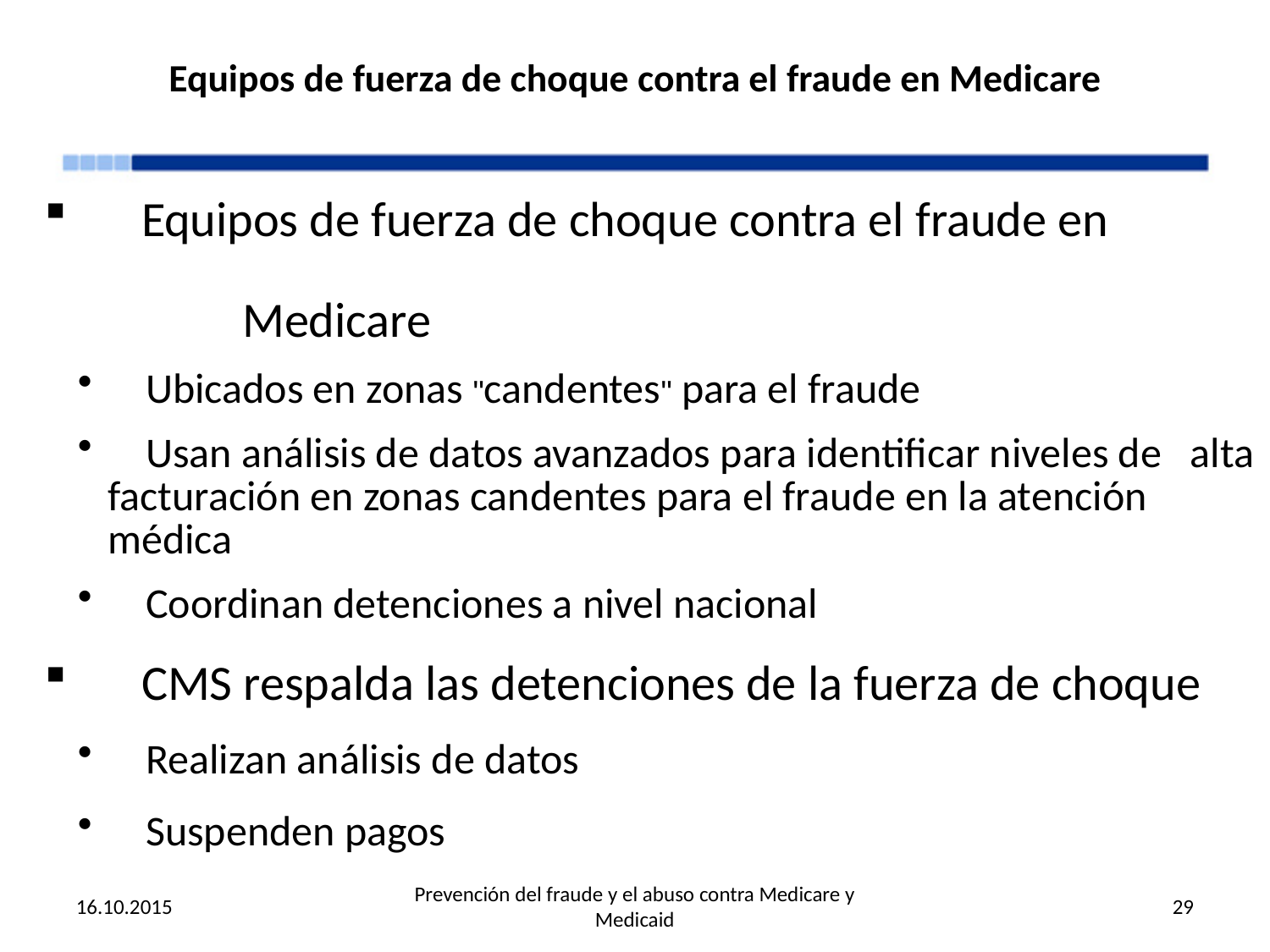

# Equipos de fuerza de choque contra el fraude en Medicare
      Equipos de fuerza de choque contra el fraude en                                                                                                                                       Medicare
    Ubicados en zonas "candentes" para el fraude
    Usan análisis de datos avanzados para identificar niveles de   alta facturación en zonas candentes para el fraude en la atención   médica
    Coordinan detenciones a nivel nacional
      CMS respalda las detenciones de la fuerza de choque
    Realizan análisis de datos
    Suspenden pagos
16.10.2015
Prevención del fraude y el abuso contra Medicare y Medicaid
29